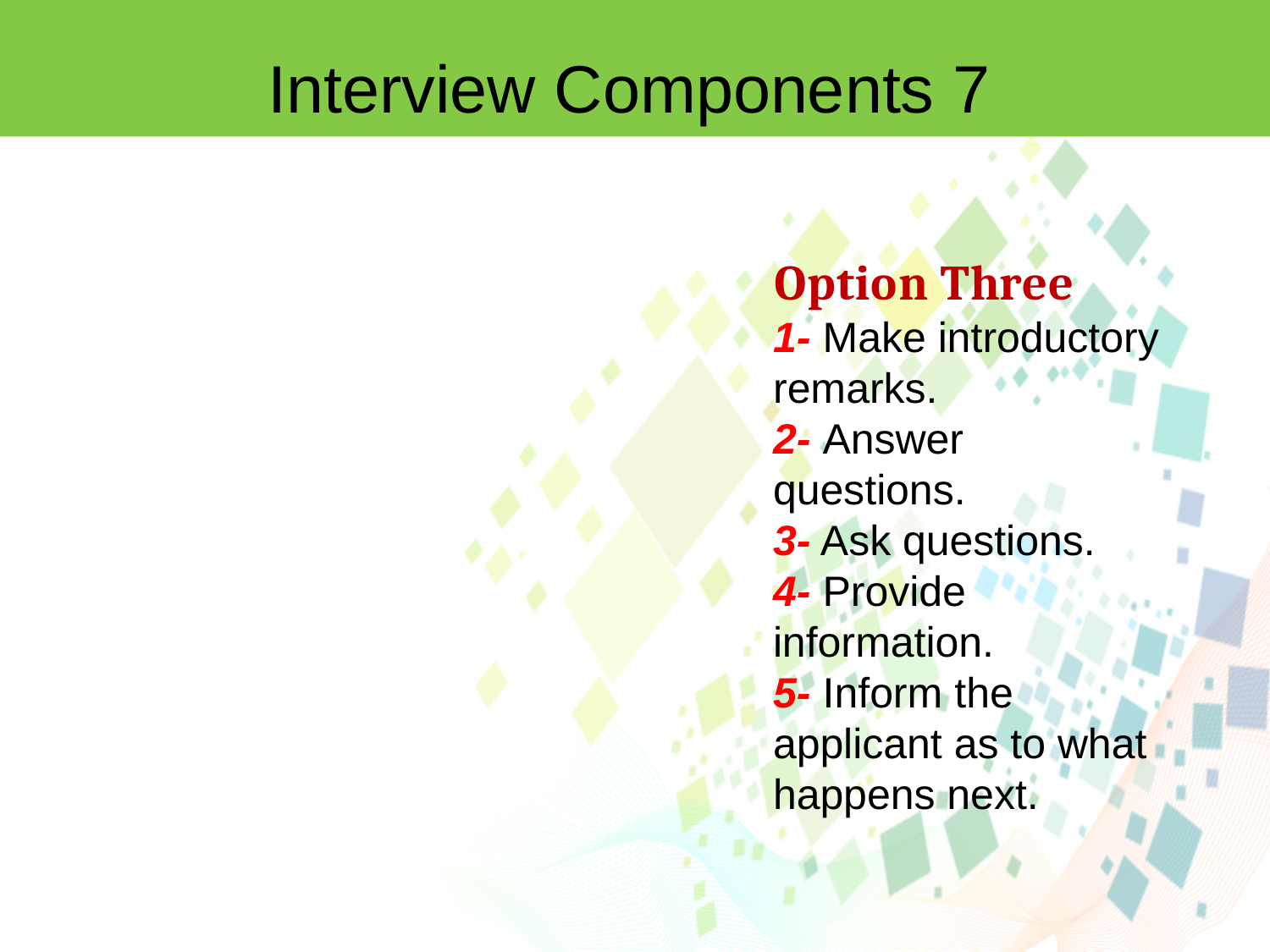

Interview Components 7
Option Three
1- Make introductory remarks.
2- Answer questions.
3- Ask questions.
4- Provide information.
5- Inform the applicant as to what happens next.